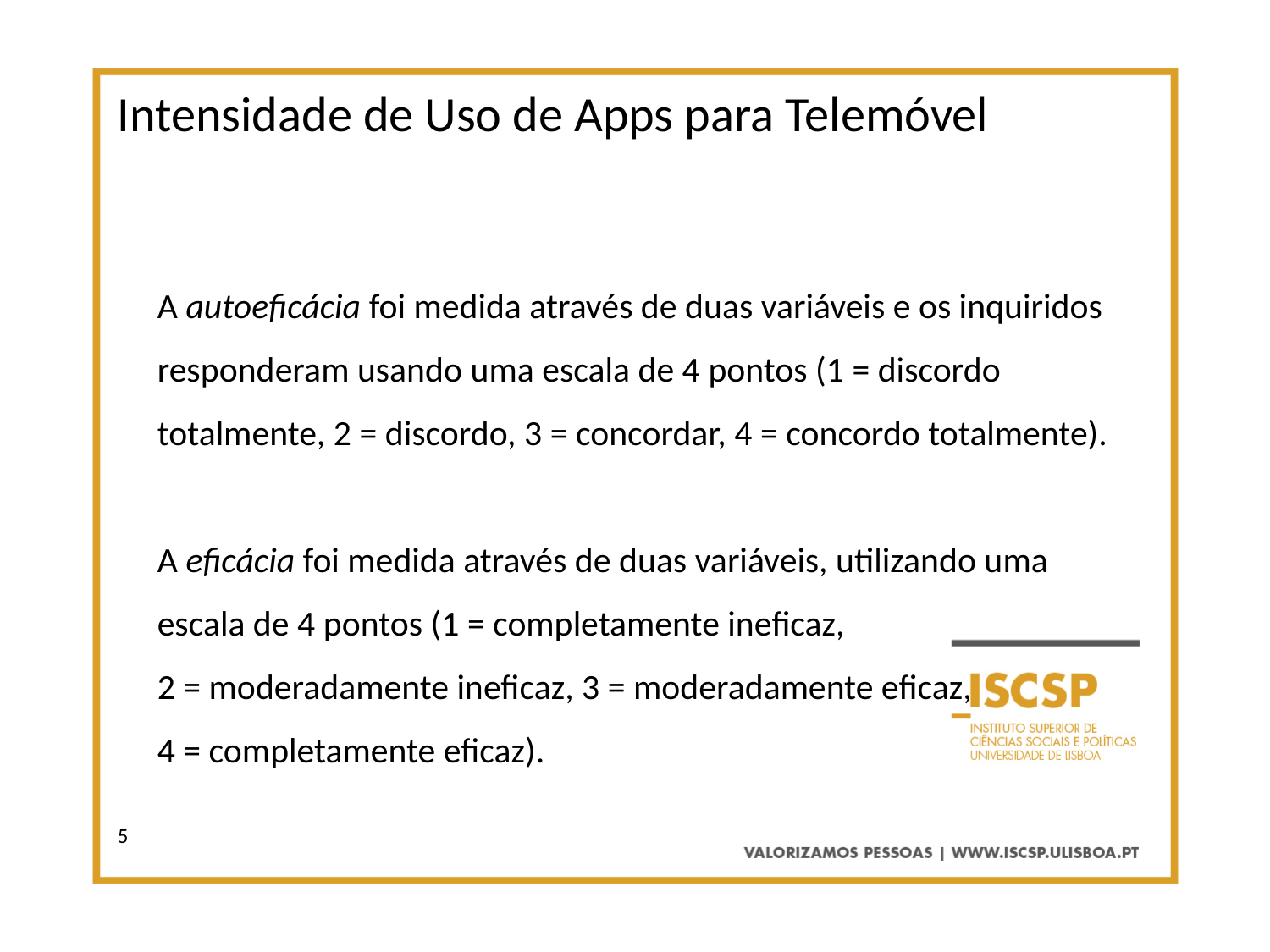

Intensidade de Uso de Apps para Telemóvel
A autoeficácia foi medida através de duas variáveis e os inquiridos responderam usando uma escala de 4 pontos (1 = discordo totalmente, 2 = discordo, 3 = concordar, 4 = concordo totalmente).

A eficácia foi medida através de duas variáveis, utilizando uma escala de 4 pontos (1 = completamente ineficaz,
2 = moderadamente ineficaz, 3 = moderadamente eficaz,
4 = completamente eficaz).
5